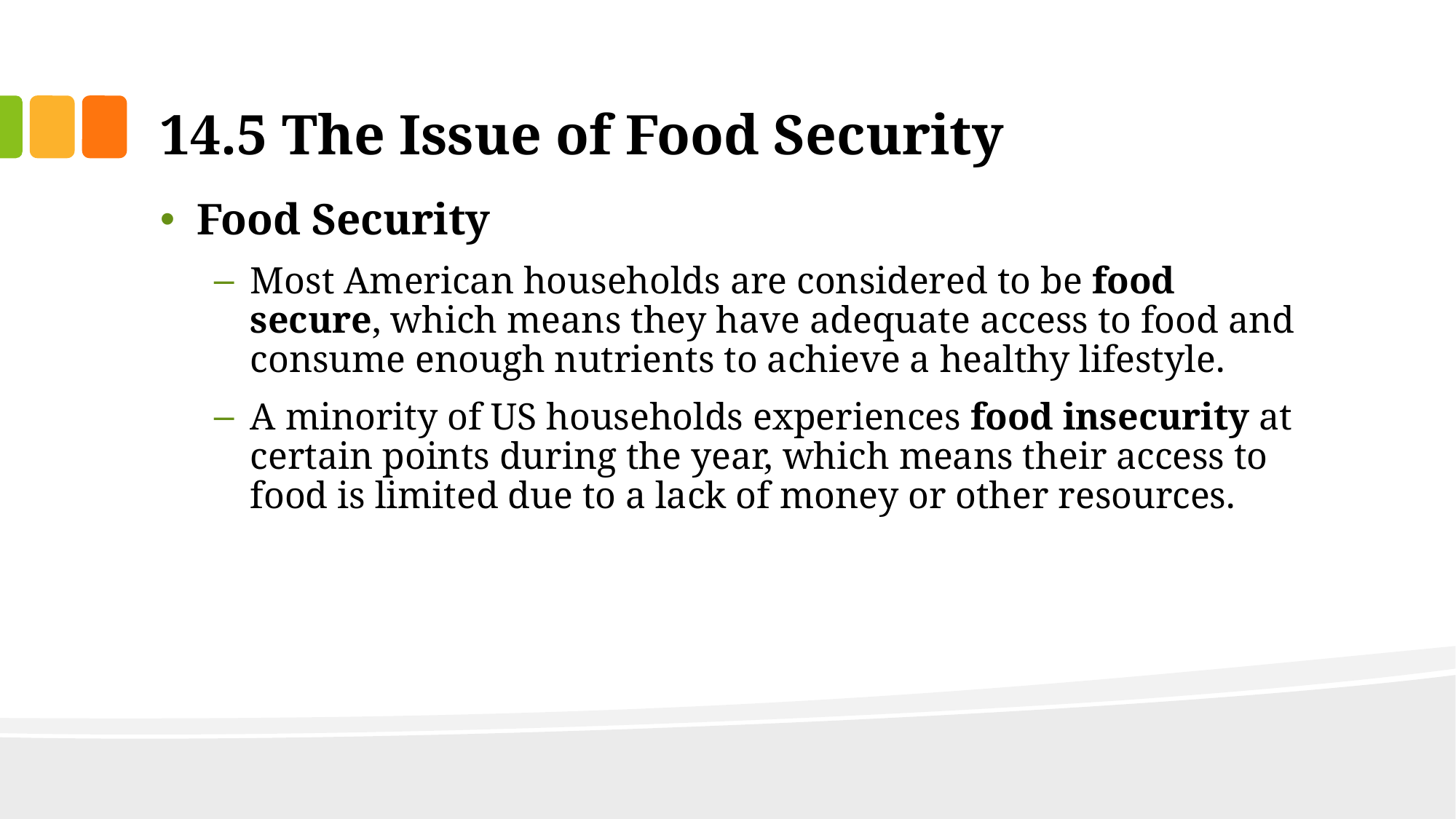

# 14.5 The Issue of Food Security
Food Security
Most American households are considered to be food secure, which means they have adequate access to food and consume enough nutrients to achieve a healthy lifestyle.
A minority of US households experiences food insecurity at certain points during the year, which means their access to food is limited due to a lack of money or other resources.